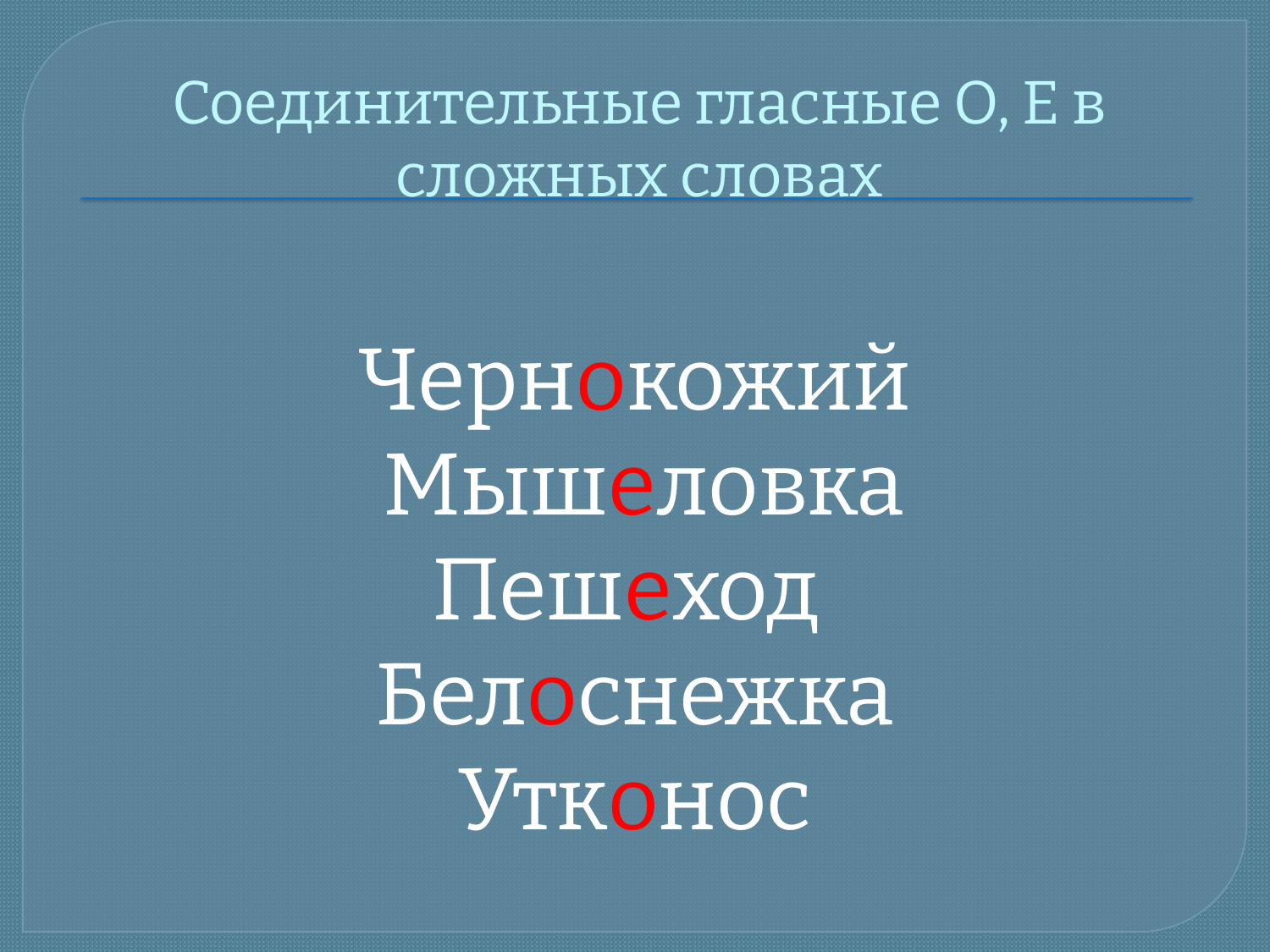

# Соединительные гласные О, Е в сложных словах
Чернокожий
 Мышеловка
Пешеход
Белоснежка
Утконос